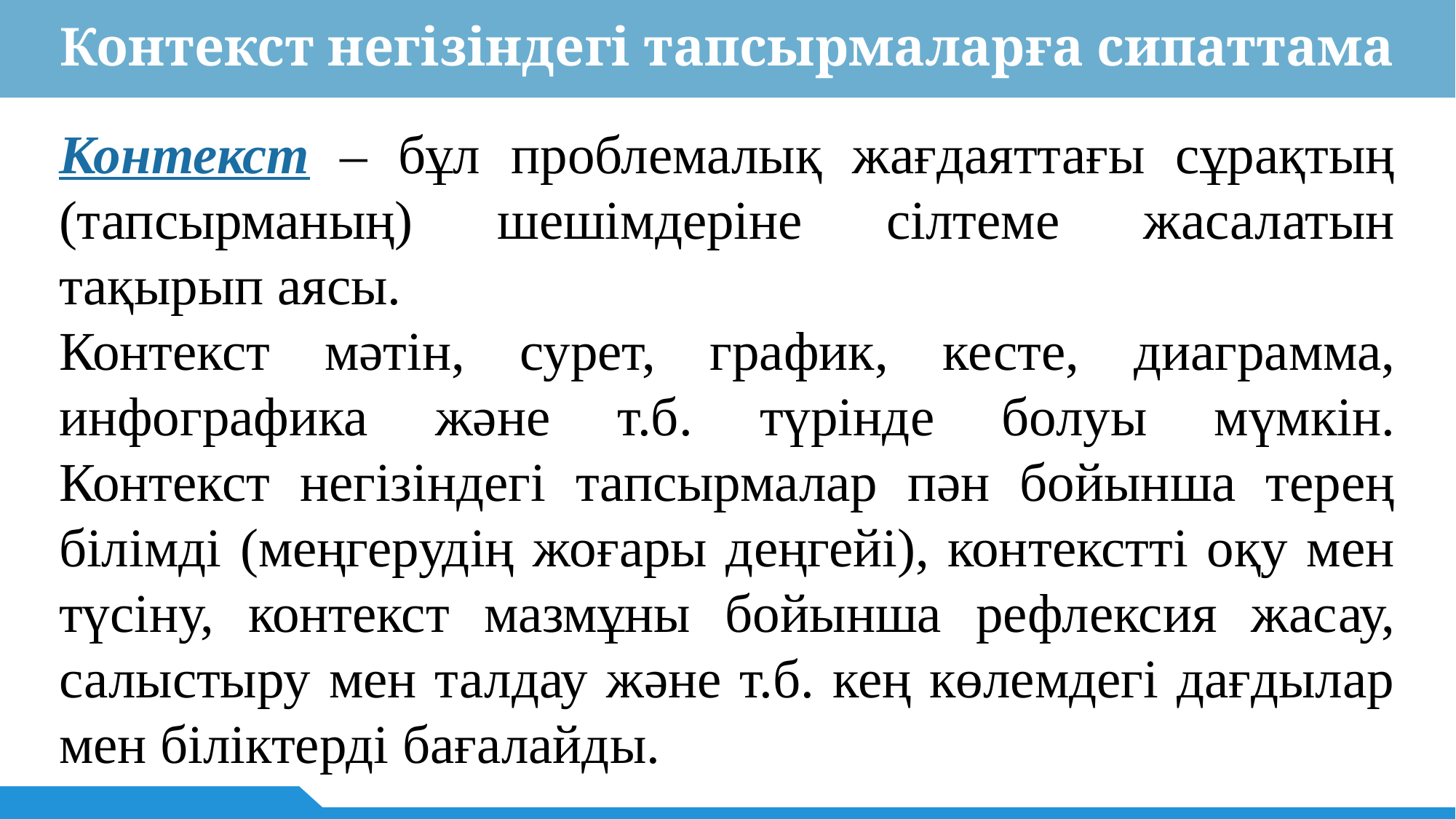

Контекст негізіндегі тапсырмаларға сипаттама
Контекст – бұл проблемалық жағдаяттағы сұрақтың (тапсырманың) шешімдеріне сілтеме жасалатын тақырып аясы.
Контекст мәтін, сурет, график, кесте, диаграмма, инфографика және т.б. түрінде болуы мүмкін.
Контекст негізіндегі тапсырмалар пән бойынша терең білімді (меңгерудің жоғары деңгейі), контекстті оқу мен түсіну, контекст мазмұны бойынша рефлексия жасау, салыстыру мен талдау және т.б. кең көлемдегі дағдылар мен біліктерді бағалайды.